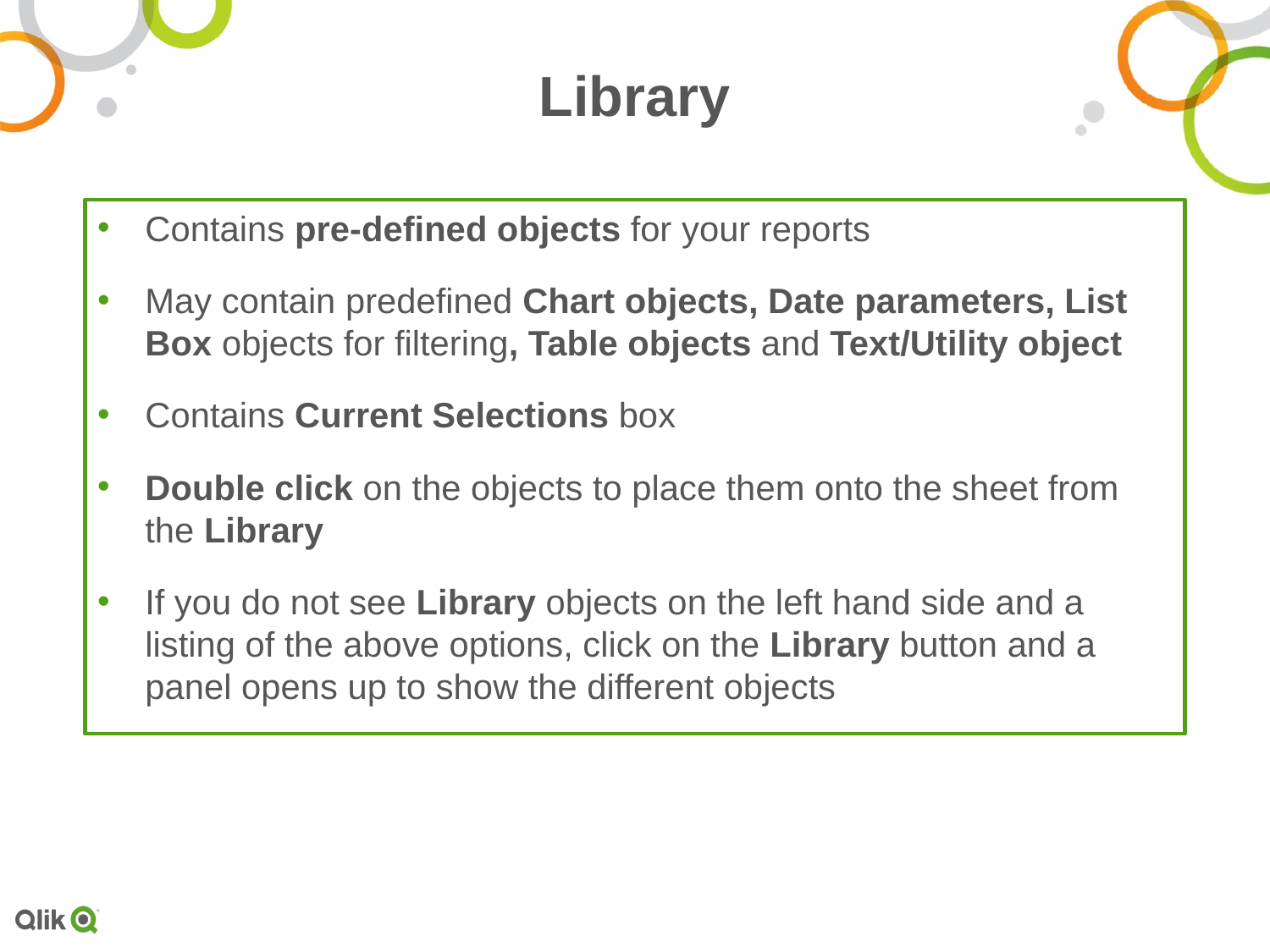

# Library
Contains pre-defined objects for your reports
May contain predefined Chart objects, Date parameters, List Box objects for filtering, Table objects and Text/Utility object
Contains Current Selections box
Double click on the objects to place them onto the sheet from the Library
If you do not see Library objects on the left hand side and a listing of the above options, click on the Library button and a panel opens up to show the different objects